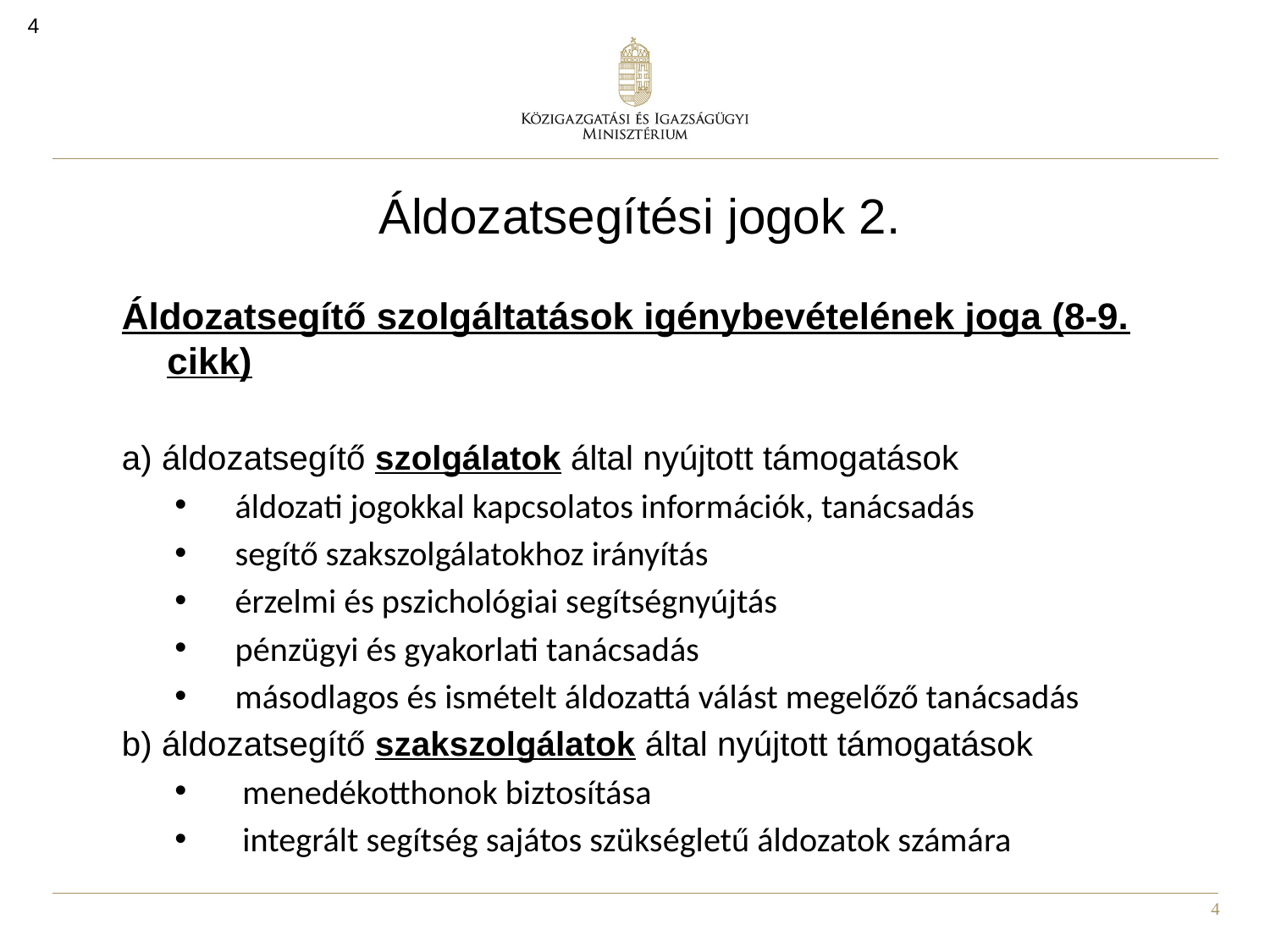

4
# Áldozatsegítési jogok 2.
Áldozatsegítő szolgáltatások igénybevételének joga (8-9. cikk)

a) áldozatsegítő szolgálatok által nyújtott támogatások
áldozati jogokkal kapcsolatos információk, tanácsadás
segítő szakszolgálatokhoz irányítás
érzelmi és pszichológiai segítségnyújtás
pénzügyi és gyakorlati tanácsadás
másodlagos és ismételt áldozattá válást megelőző tanácsadás
b) áldozatsegítő szakszolgálatok által nyújtott támogatások
menedékotthonok biztosítása
integrált segítség sajátos szükségletű áldozatok számára